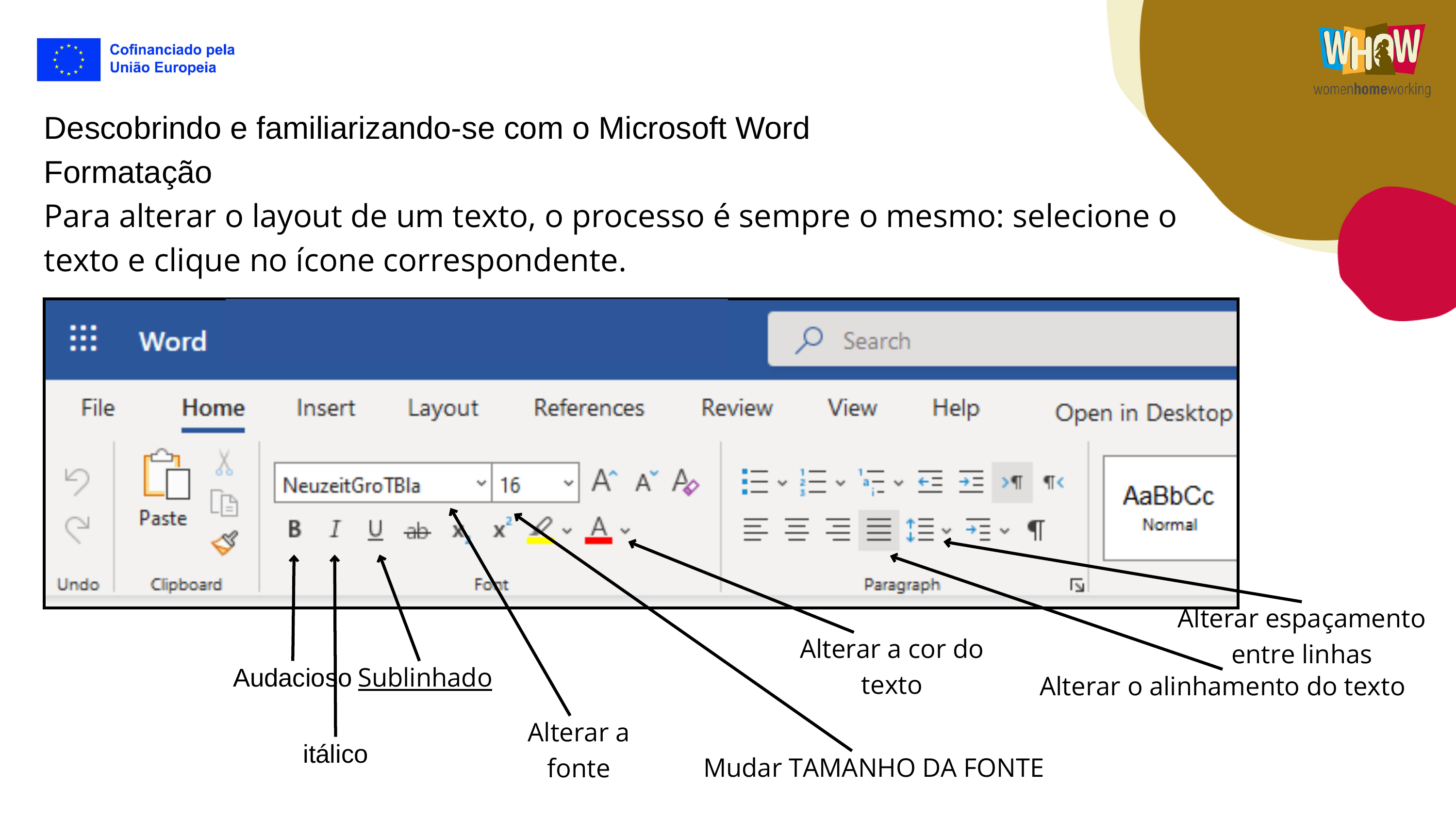

Descobrindo e familiarizando-se com o Microsoft Word
Formatação
Para alterar o layout de um texto, o processo é sempre o mesmo: selecione o texto e clique no ícone correspondente.

Alterar espaçamento entre linhas
Alterar a cor do texto
Audacioso
Sublinhado
Alterar o alinhamento do texto
Alterar a fonte
itálico
Mudar TAMANHO DA FONTE